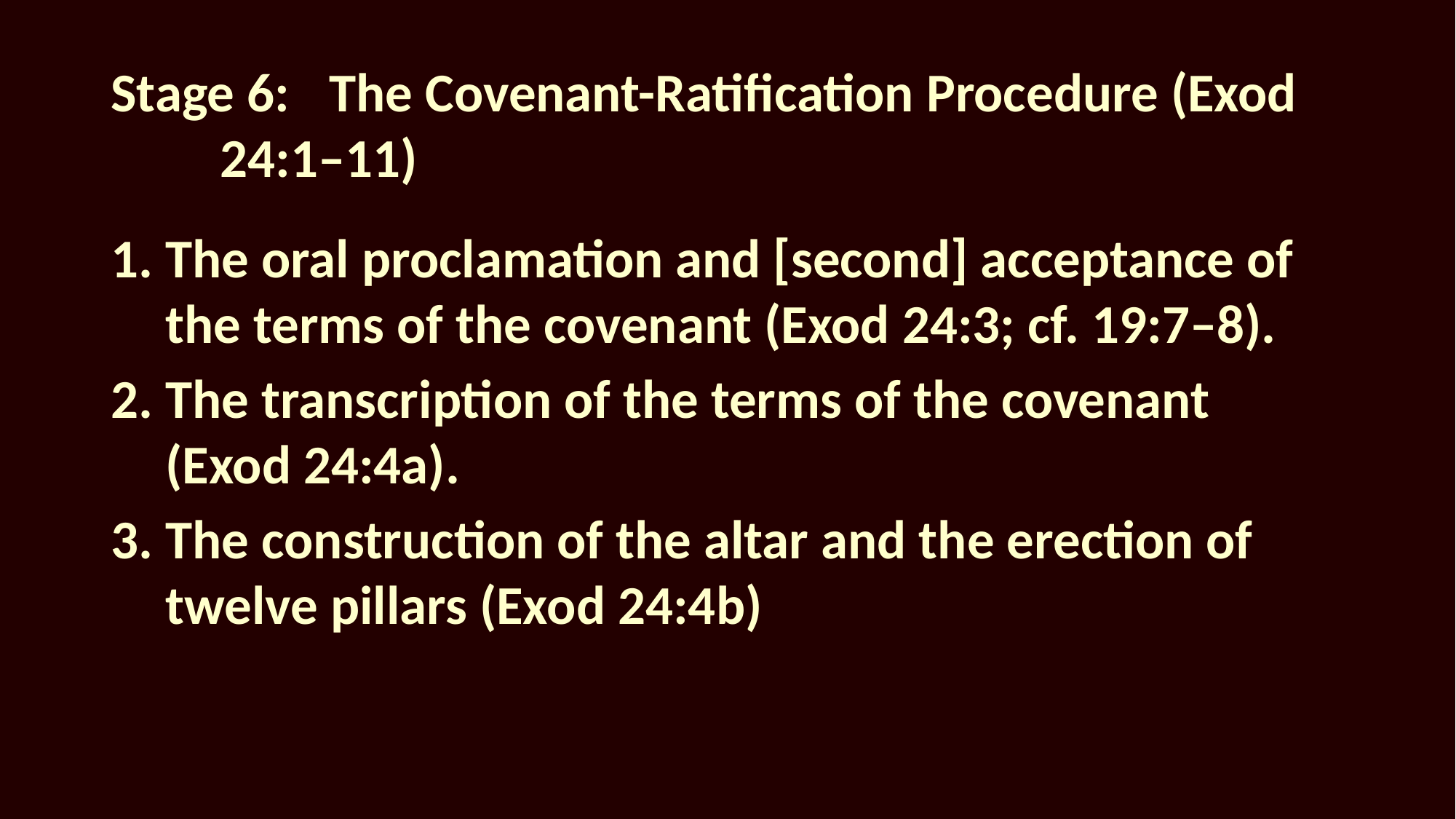

# Stage 6: 	The Covenant-Ratification Procedure (Exod 		24:1–11)
1.	The oral proclamation and [second] acceptance of the terms of the covenant (Exod 24:3; cf. 19:7–8).
2.	The transcription of the terms of the covenant (Exod 24:4a).
3.	The construction of the altar and the erection of twelve pillars (Exod 24:4b)